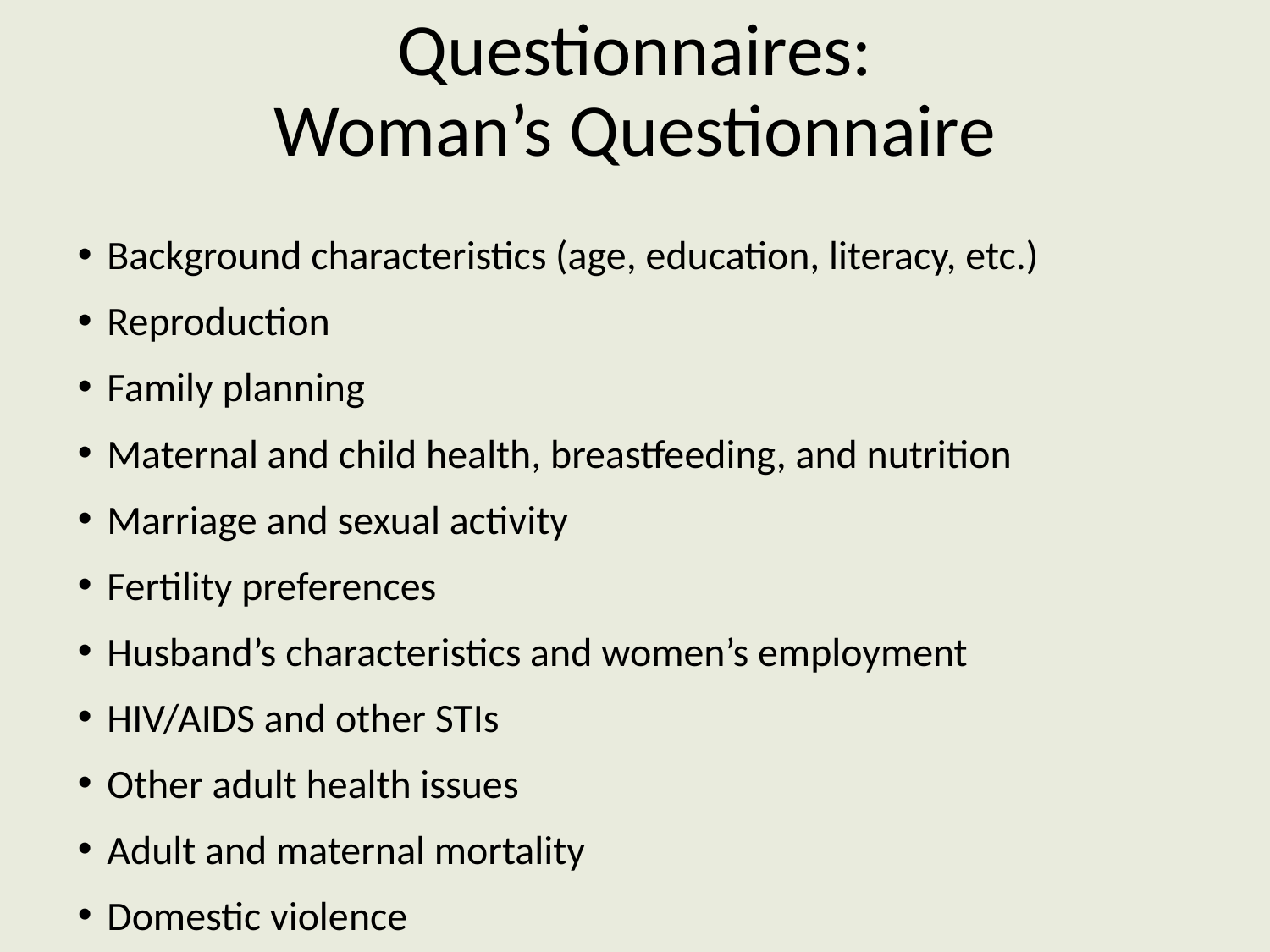

# Questionnaires: Woman’s Questionnaire
Background characteristics (age, education, literacy, etc.)
Reproduction
Family planning
Maternal and child health, breastfeeding, and nutrition
Marriage and sexual activity
Fertility preferences
Husband’s characteristics and women’s employment
HIV/AIDS and other STIs
Other adult health issues
Adult and maternal mortality
Domestic violence